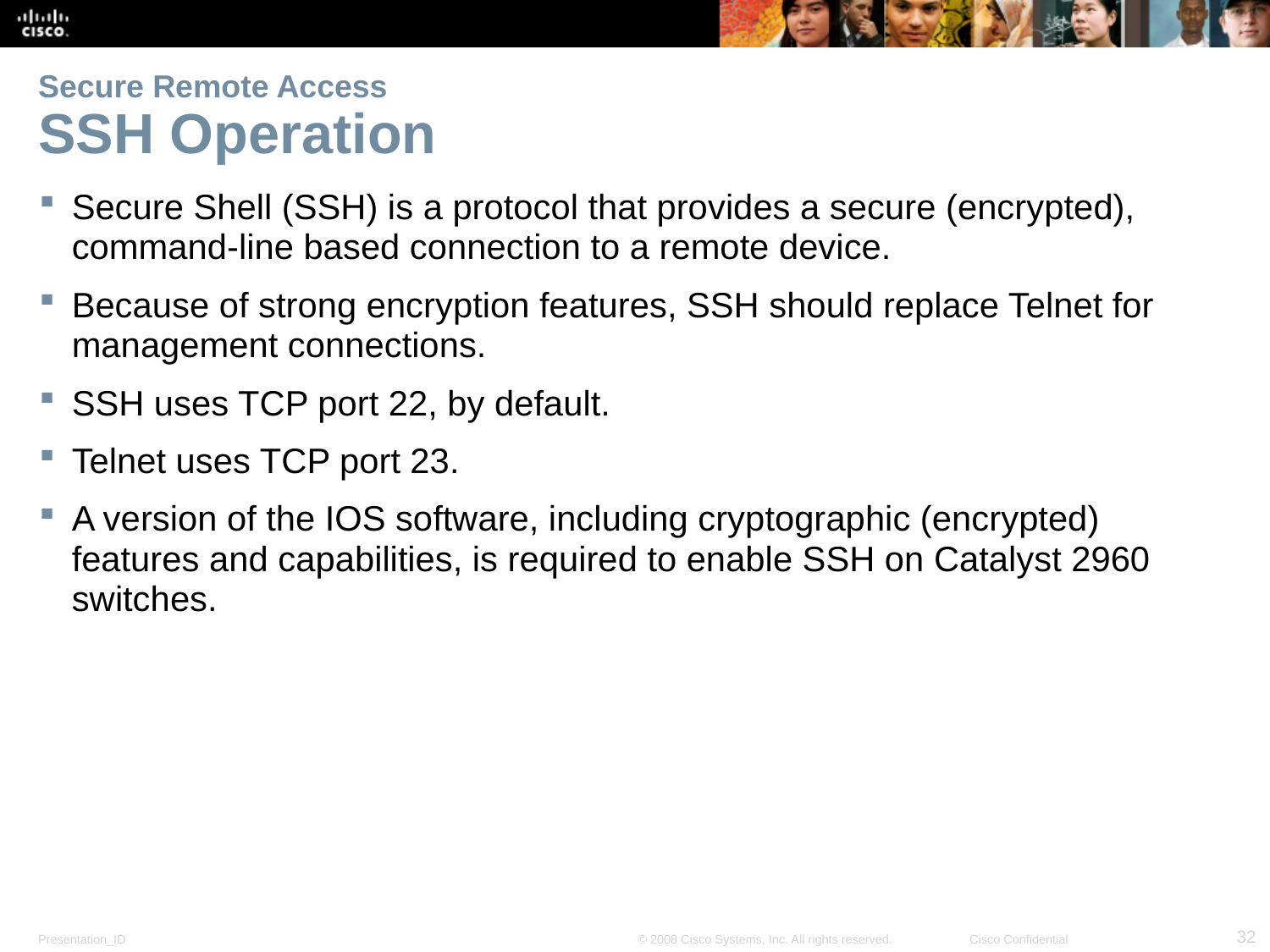

# Secure Remote Access SSH Operation
Secure Shell (SSH) is a protocol that provides a secure (encrypted), command-line based connection to a remote device.
Because of strong encryption features, SSH should replace Telnet for management connections.
SSH uses TCP port 22, by default.
Telnet uses TCP port 23.
A version of the IOS software, including cryptographic (encrypted) features and capabilities, is required to enable SSH on Catalyst 2960 switches.